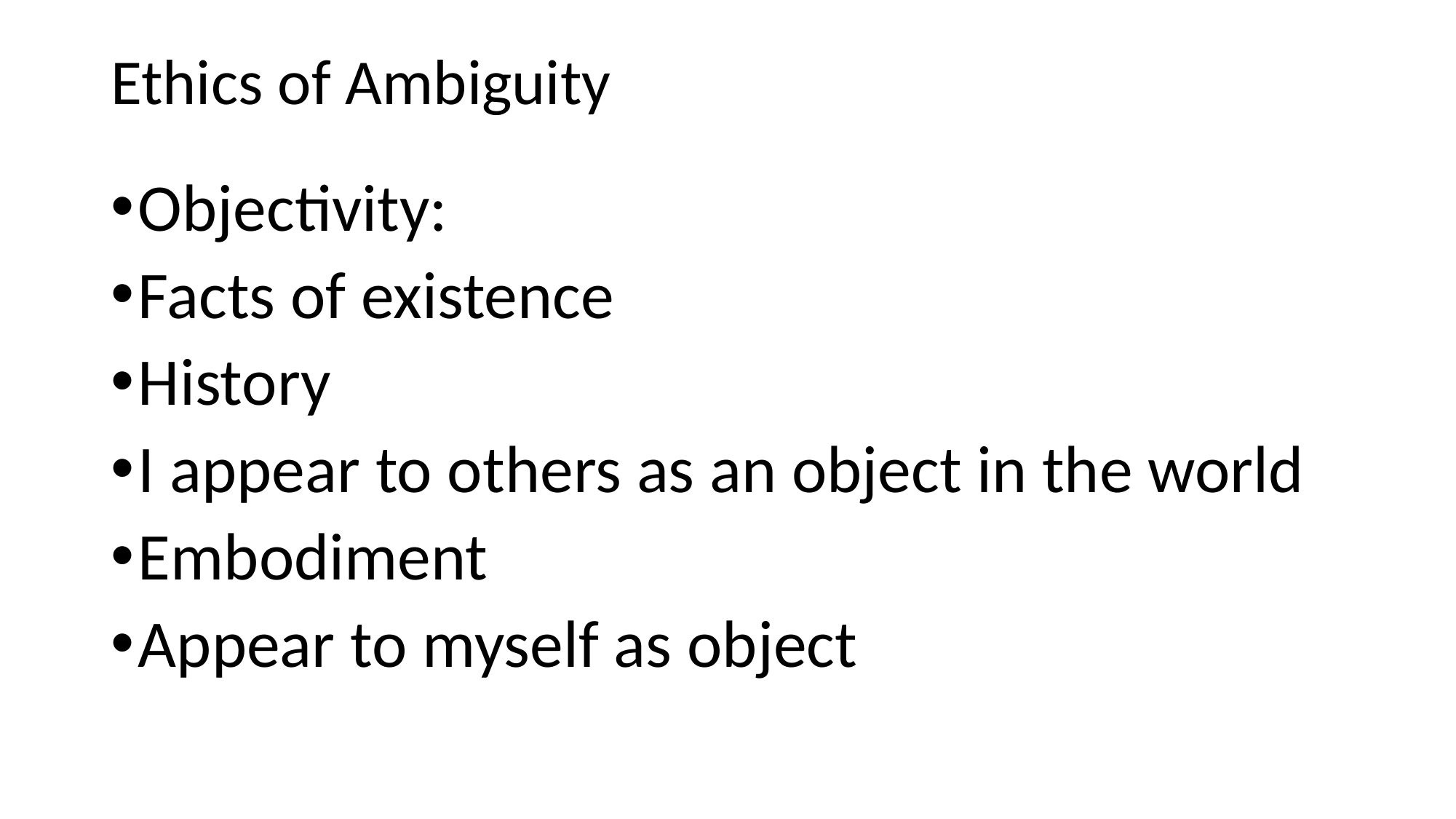

# Ethics of Ambiguity
Objectivity:
Facts of existence
History
I appear to others as an object in the world
Embodiment
Appear to myself as object